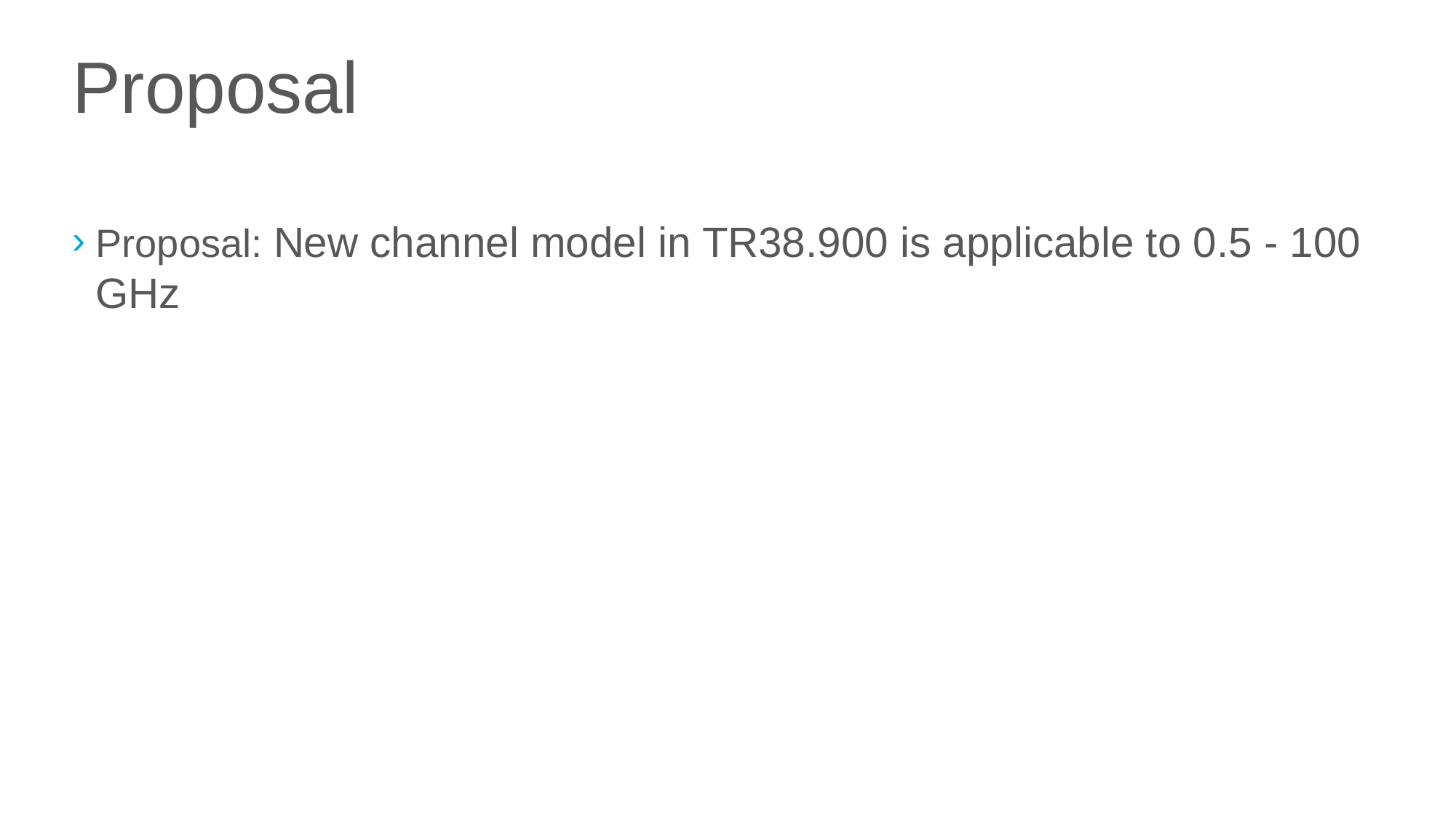

# Proposal
Proposal: New channel model in TR38.900 is applicable to 0.5 - 100 GHz